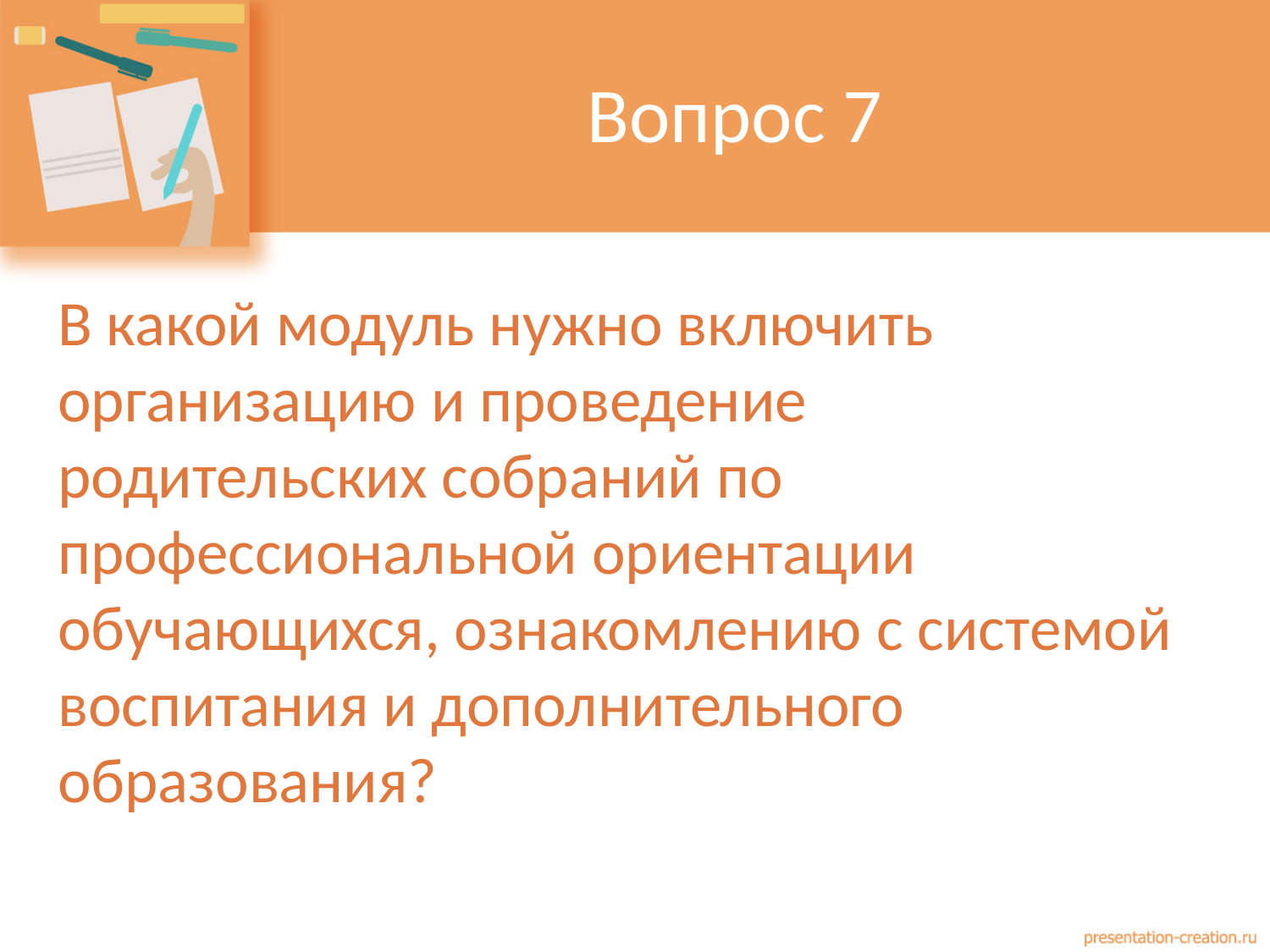

# Вопрос 7
В какой модуль нужно включить организацию и проведение родительских собраний по профессиональной ориентации обучающихся, ознакомлению с системой воспитания и дополнительного образования?